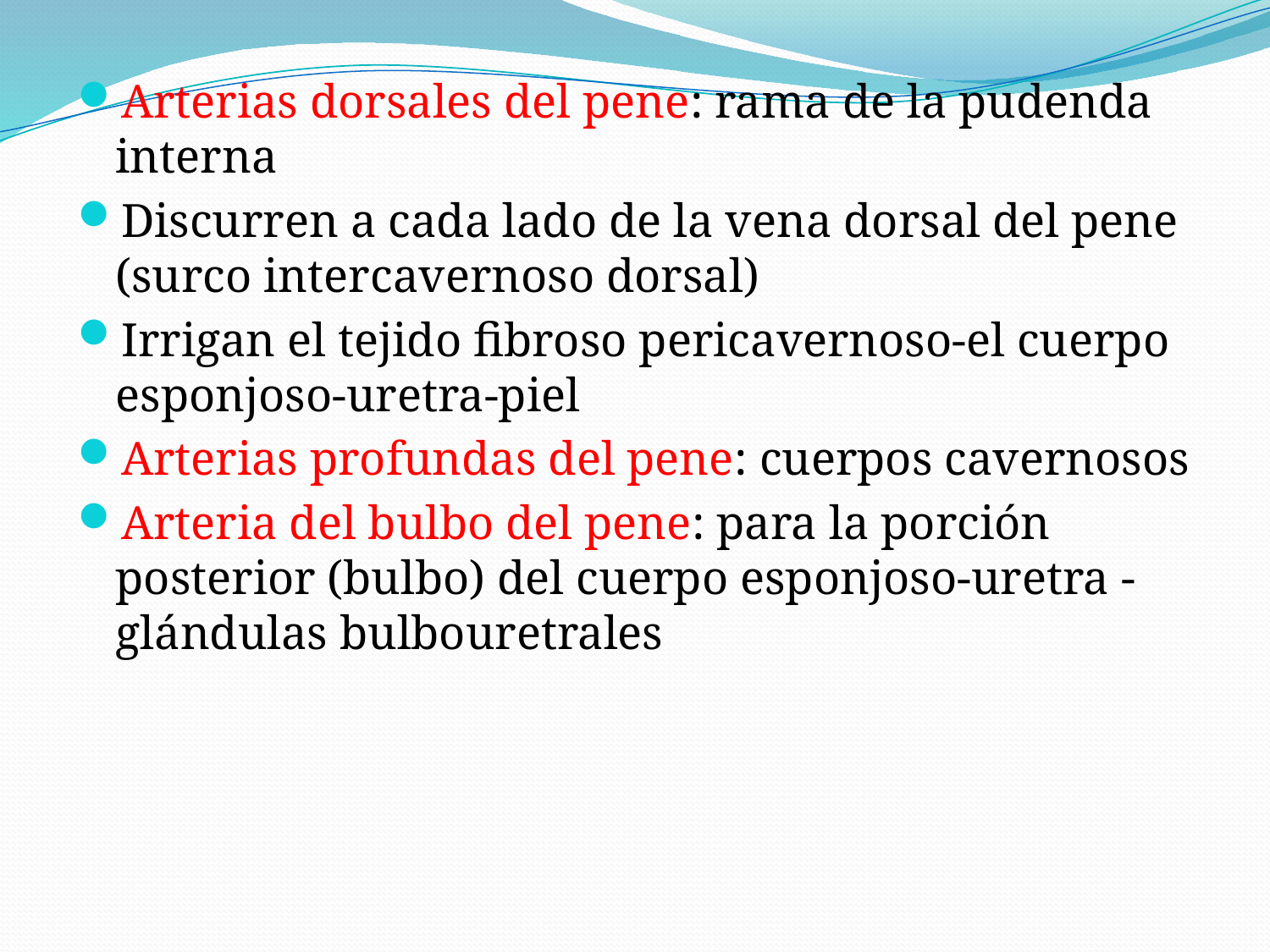

Arterias dorsales del pene: rama de la pudenda interna
Discurren a cada lado de la vena dorsal del pene (surco intercavernoso dorsal)
Irrigan el tejido fibroso pericavernoso-el cuerpo esponjoso-uretra-piel
Arterias profundas del pene: cuerpos cavernosos
Arteria del bulbo del pene: para la porción posterior (bulbo) del cuerpo esponjoso-uretra -glándulas bulbouretrales